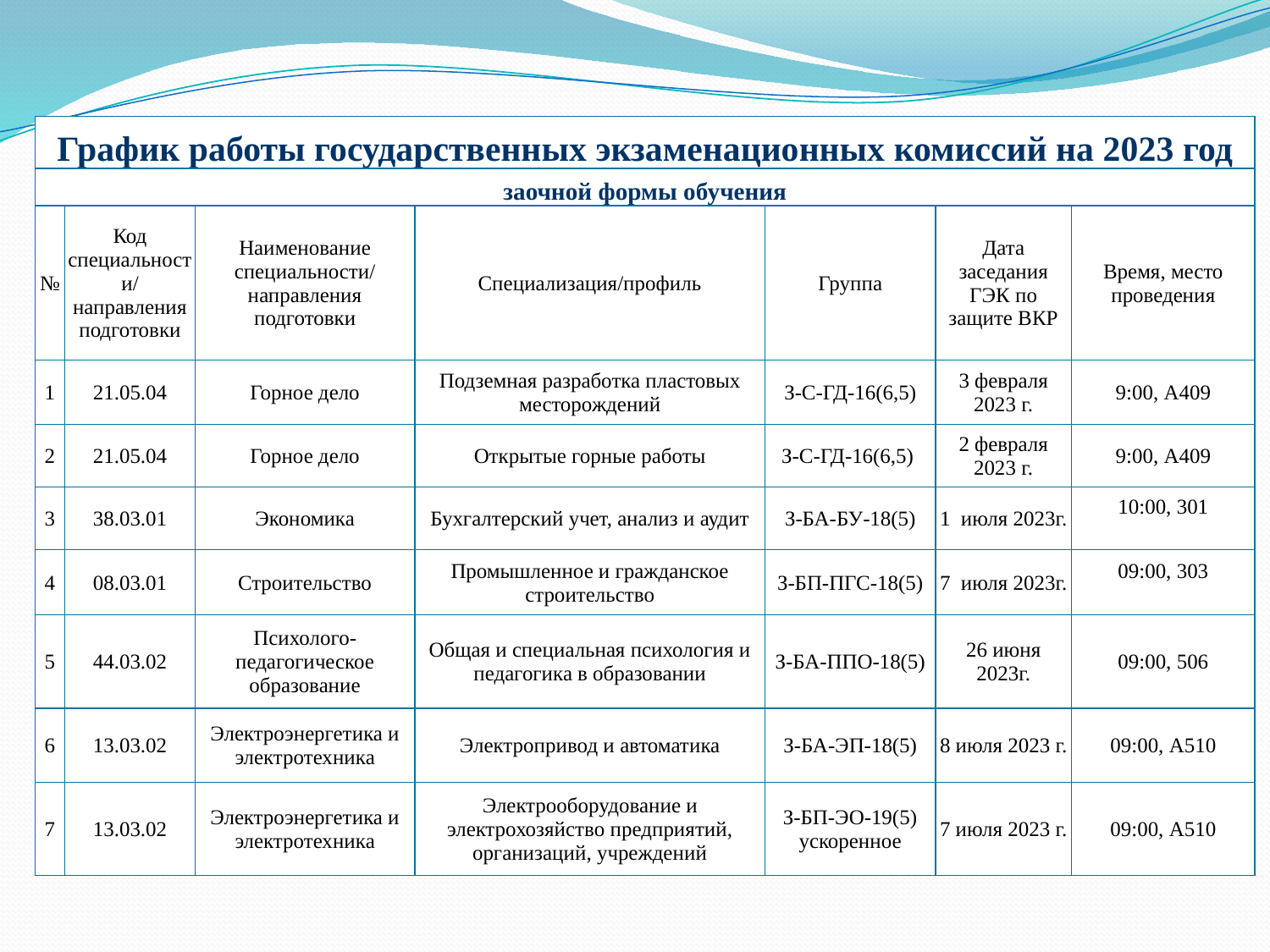

| График работы государственных экзаменационных комиссий на 2023 год |  |  |  |  |  |  |
| --- | --- | --- | --- | --- | --- | --- |
| заочной формы обучения |  |  |  |  |  |  |
| № | Код специальности/ направления подготовки | Наименование специальности/ направления подготовки | Специализация/профиль | Группа | Дата заседания ГЭК по защите ВКР | Время, место проведения |
| 1 | 21.05.04 | Горное дело | Подземная разработка пластовых месторождений | З-С-ГД-16(6,5) | 3 февраля 2023 г. | 9:00, А409 |
| 2 | 21.05.04 | Горное дело | Открытые горные работы | З-С-ГД-16(6,5) | 2 февраля 2023 г. | 9:00, А409 |
| 3 | 38.03.01 | Экономика | Бухгалтерский учет, анализ и аудит | З-БА-БУ-18(5) | 1 июля 2023г. | 10:00, 301 |
| 4 | 08.03.01 | Строительство | Промышленное и гражданское строительство | З-БП-ПГС-18(5) | 7 июля 2023г. | 09:00, 303 |
| 5 | 44.03.02 | Психолого-педагогическое образование | Общая и специальная психология и педагогика в образовании | З-БА-ППО-18(5) | 26 июня 2023г. | 09:00, 506 |
| 6 | 13.03.02 | Электроэнергетика и электротехника | Электропривод и автоматика | З-БА-ЭП-18(5) | 8 июля 2023 г. | 09:00, А510 |
| 7 | 13.03.02 | Электроэнергетика и электротехника | Электрооборудование и электрохозяйство предприятий, организаций, учреждений | З-БП-ЭО-19(5) ускоренное | 7 июля 2023 г. | 09:00, А510 |